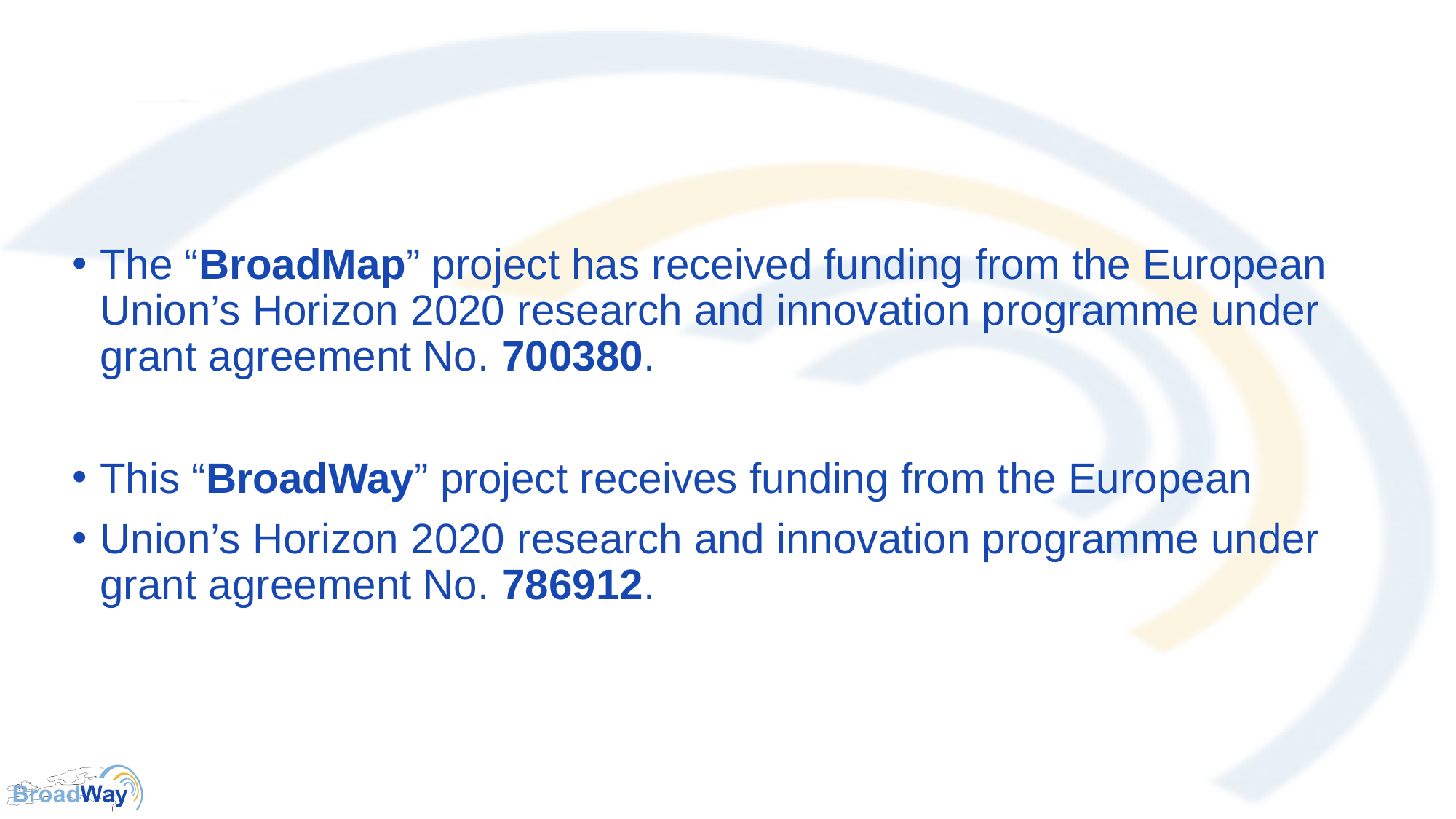

# The “BroadMap” project has received funding from the European Union’s Horizon 2020 research and innovation programme under grant agreement No. 700380.

This “BroadWay” project receives funding from the European
Union’s Horizon 2020 research and innovation programme under grant agreement No. 786912.